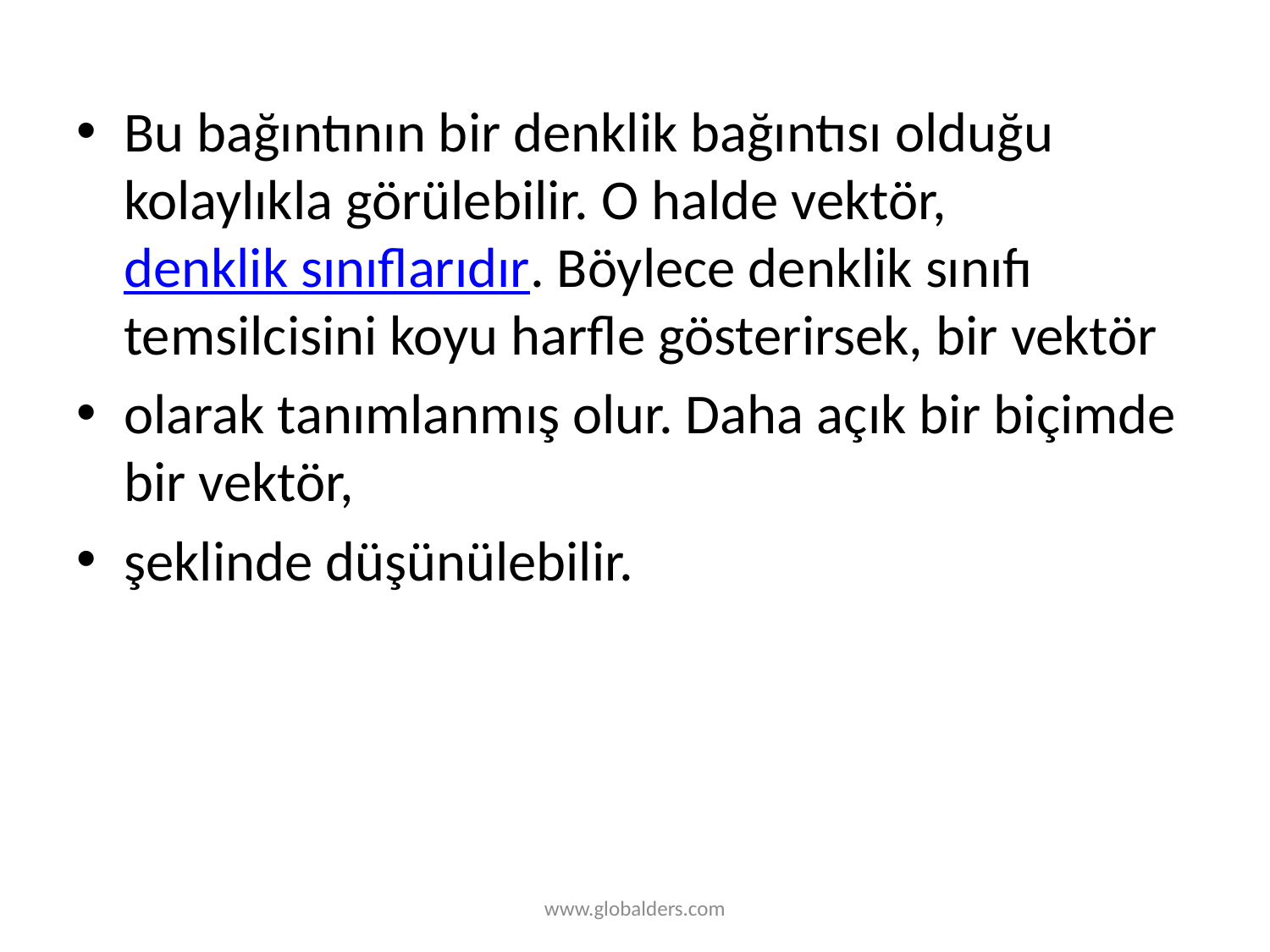

Bu bağıntının bir denklik bağıntısı olduğu kolaylıkla görülebilir. O halde vektör, denklik sınıflarıdır. Böylece denklik sınıfı temsilcisini koyu harfle gösterirsek, bir vektör
olarak tanımlanmış olur. Daha açık bir biçimde bir vektör,
şeklinde düşünülebilir.

www.globalders.com